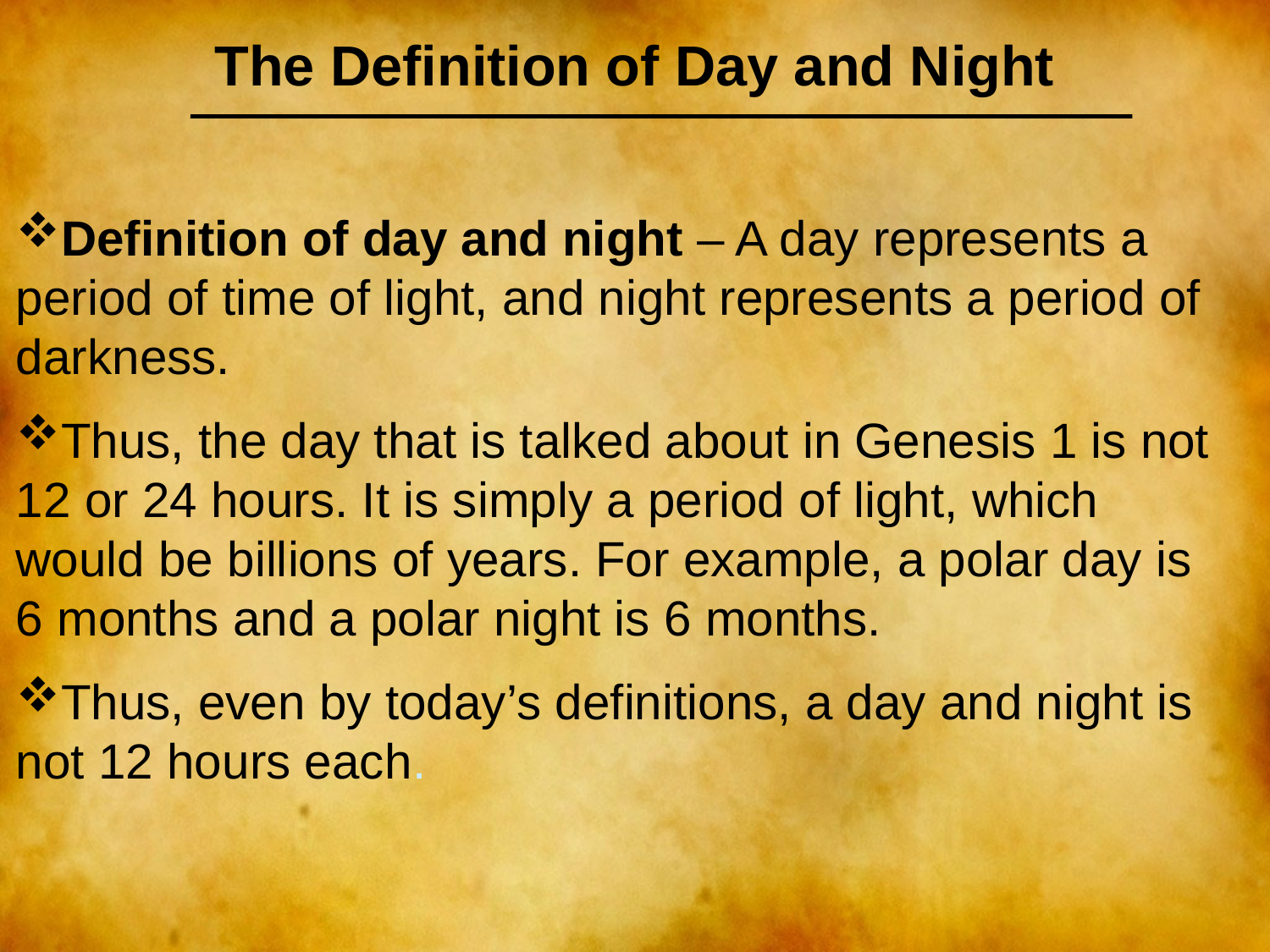

# The Definition of Day and Night

Definition of day and night – A day represents a period of time of light, and night represents a period of darkness.
Thus, the day that is talked about in Genesis 1 is not 12 or 24 hours. It is simply a period of light, which would be billions of years. For example, a polar day is 6 months and a polar night is 6 months.
Thus, even by today’s definitions, a day and night is not 12 hours each.